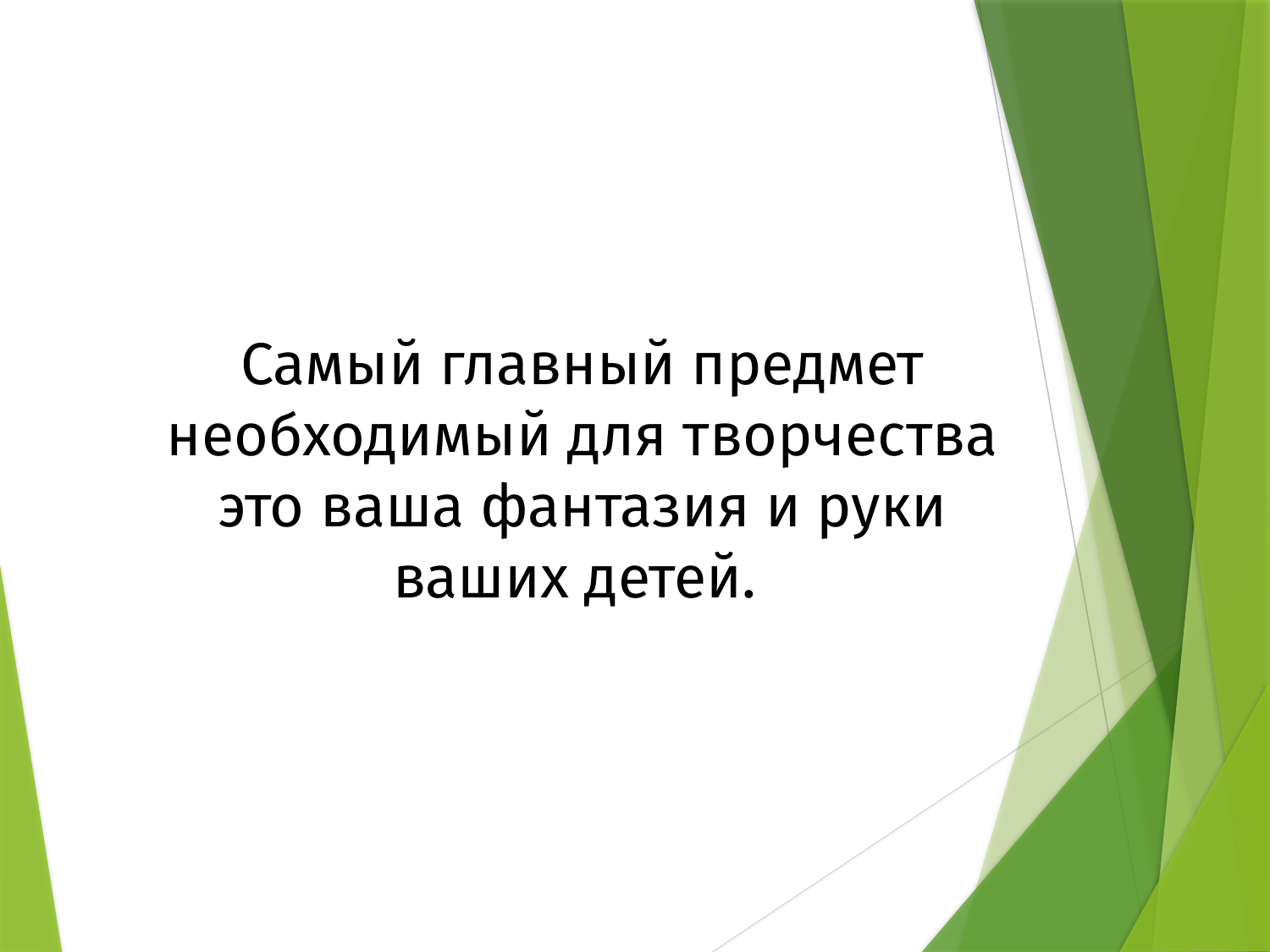

# Самый главный предмет необходимый для творчества это ваша фантазия и руки ваших детей.